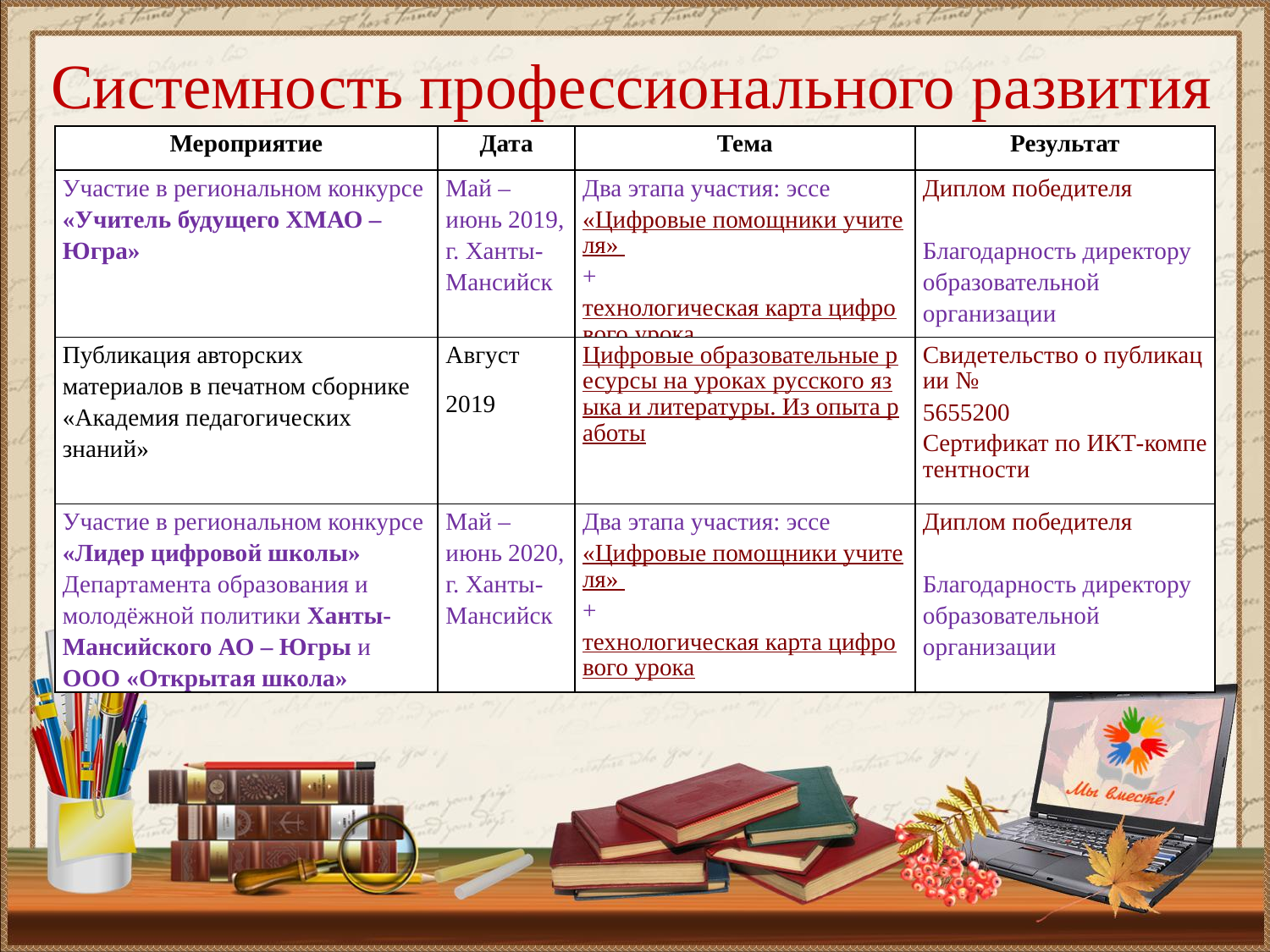

# Системность профессионального развития
| Мероприятие | Дата | Тема | Результат |
| --- | --- | --- | --- |
| Участие в региональном конкурсе «Учитель будущего ХМАО – Югра» | Май – июнь 2019, г. Ханты-Мансийск | Два этапа участия: эссе «Цифровые помощники учителя» + технологическая карта цифрового урока | Диплом победителя   Благодарность директору образовательной организации |
| Публикация авторских материалов в печатном сборнике «Академия педагогических знаний» | Август 2019 | Цифровые образовательные ресурсы на уроках русского языка и литературы. Из опыта работы | Свидетельство о публикации №5655200 Сертификат по ИКТ-компетентности |
| Участие в региональном конкурсе «Лидер цифровой школы» Департамента образования и молодёжной политики Ханты-Мансийского АО – Югры и ООО «Открытая школа» | Май – июнь 2020, г. Ханты-Мансийск | Два этапа участия: эссе «Цифровые помощники учителя» + технологическая карта цифрового урока | Диплом победителя   Благодарность директору образовательной организации |